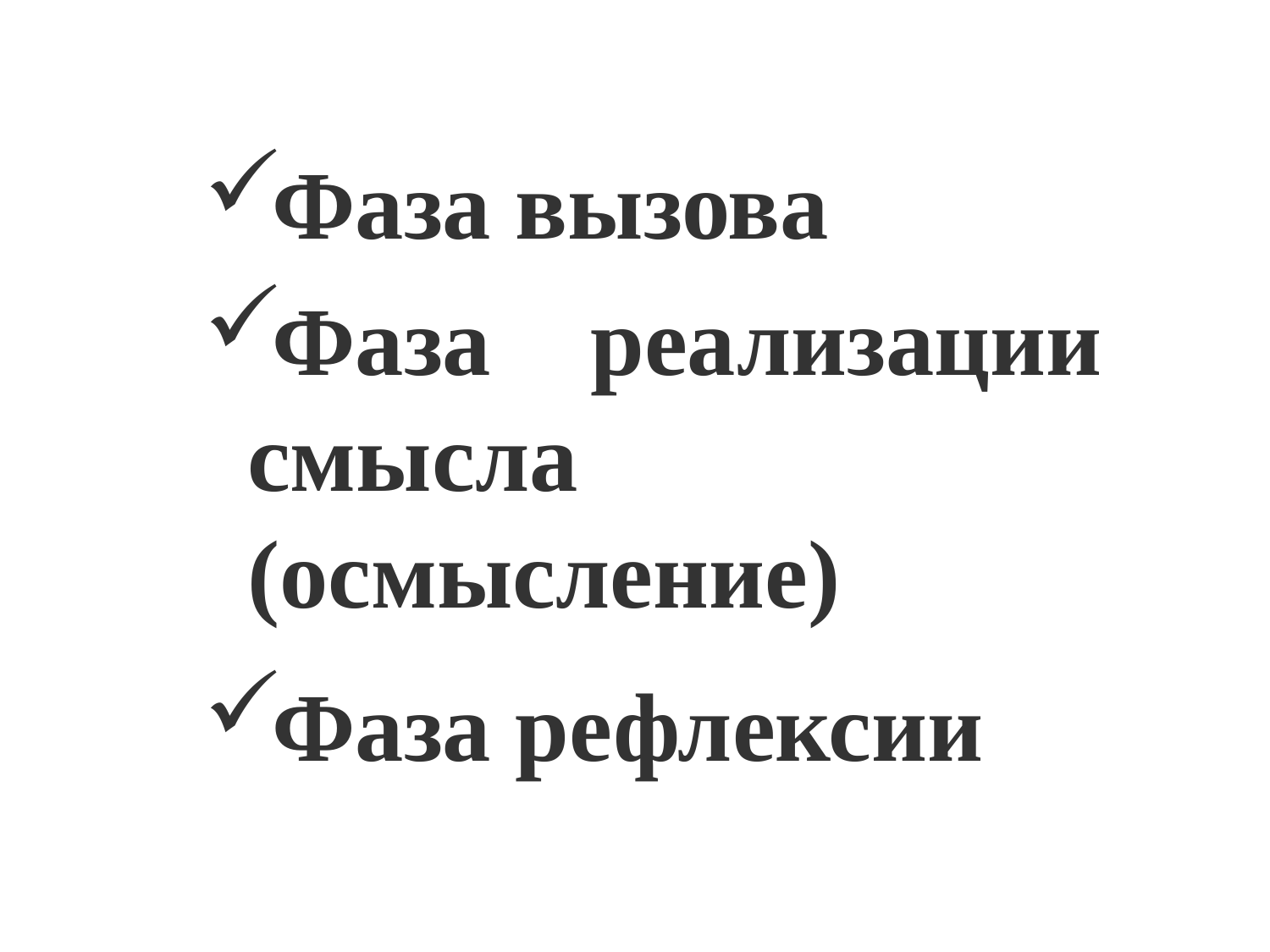

Фаза вызова
Фаза реализации смысла (осмысление)
Фаза рефлексии

#